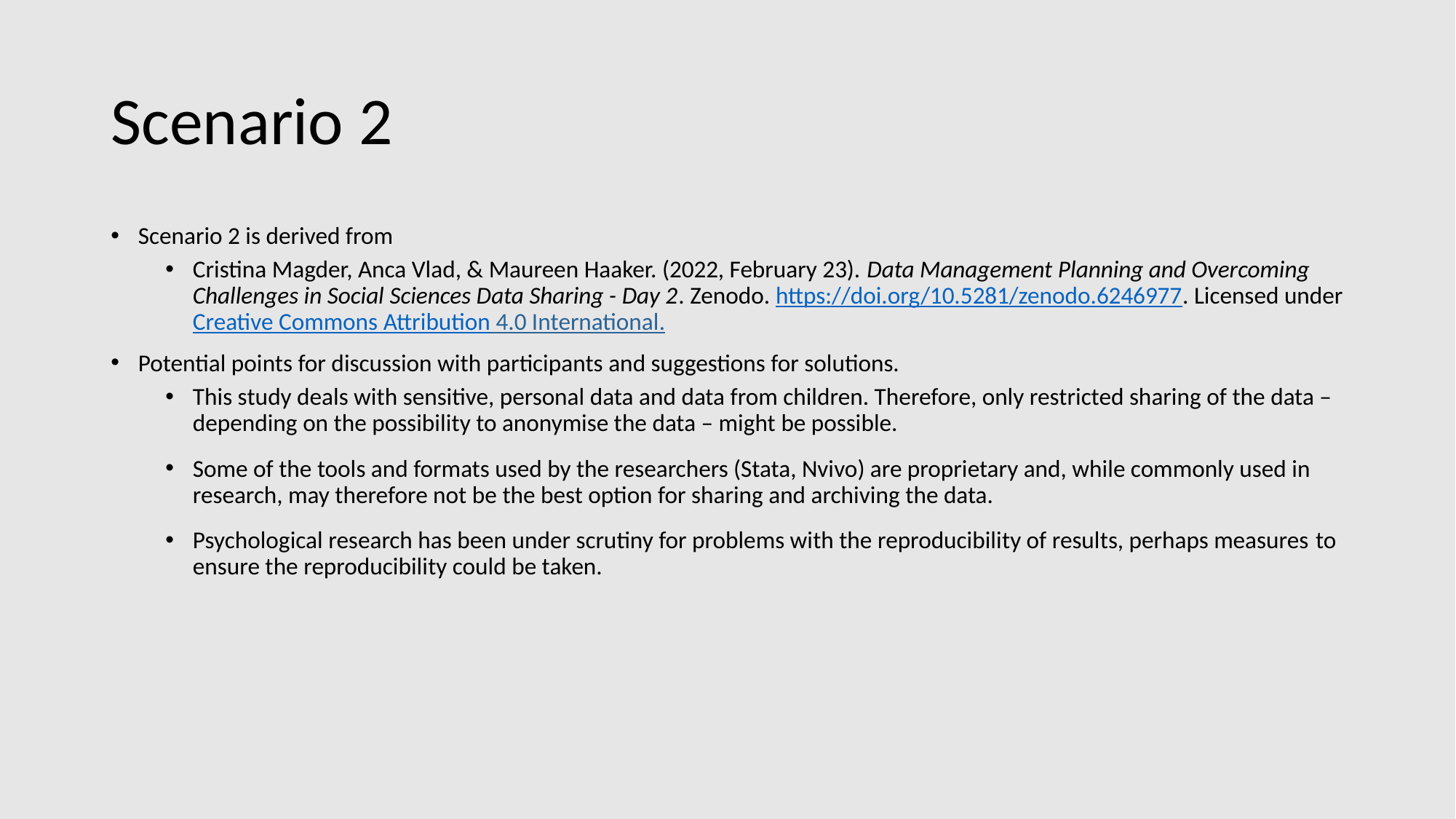

# Scenario 2
Scenario 2 is derived from
Cristina Magder, Anca Vlad, & Maureen Haaker. (2022, February 23). Data Management Planning and Overcoming Challenges in Social Sciences Data Sharing - Day 2. Zenodo. https://doi.org/10.5281/zenodo.6246977. Licensed under Creative Commons Attribution 4.0 International.
Potential points for discussion with participants and suggestions for solutions.
This study deals with sensitive, personal data and data from children. Therefore, only restricted sharing of the data – depending on the possibility to anonymise the data – might be possible.
Some of the tools and formats used by the researchers (Stata, Nvivo) are proprietary and, while commonly used in research, may therefore not be the best option for sharing and archiving the data.
Psychological research has been under scrutiny for problems with the reproducibility of results, perhaps measures to ensure the reproducibility could be taken.